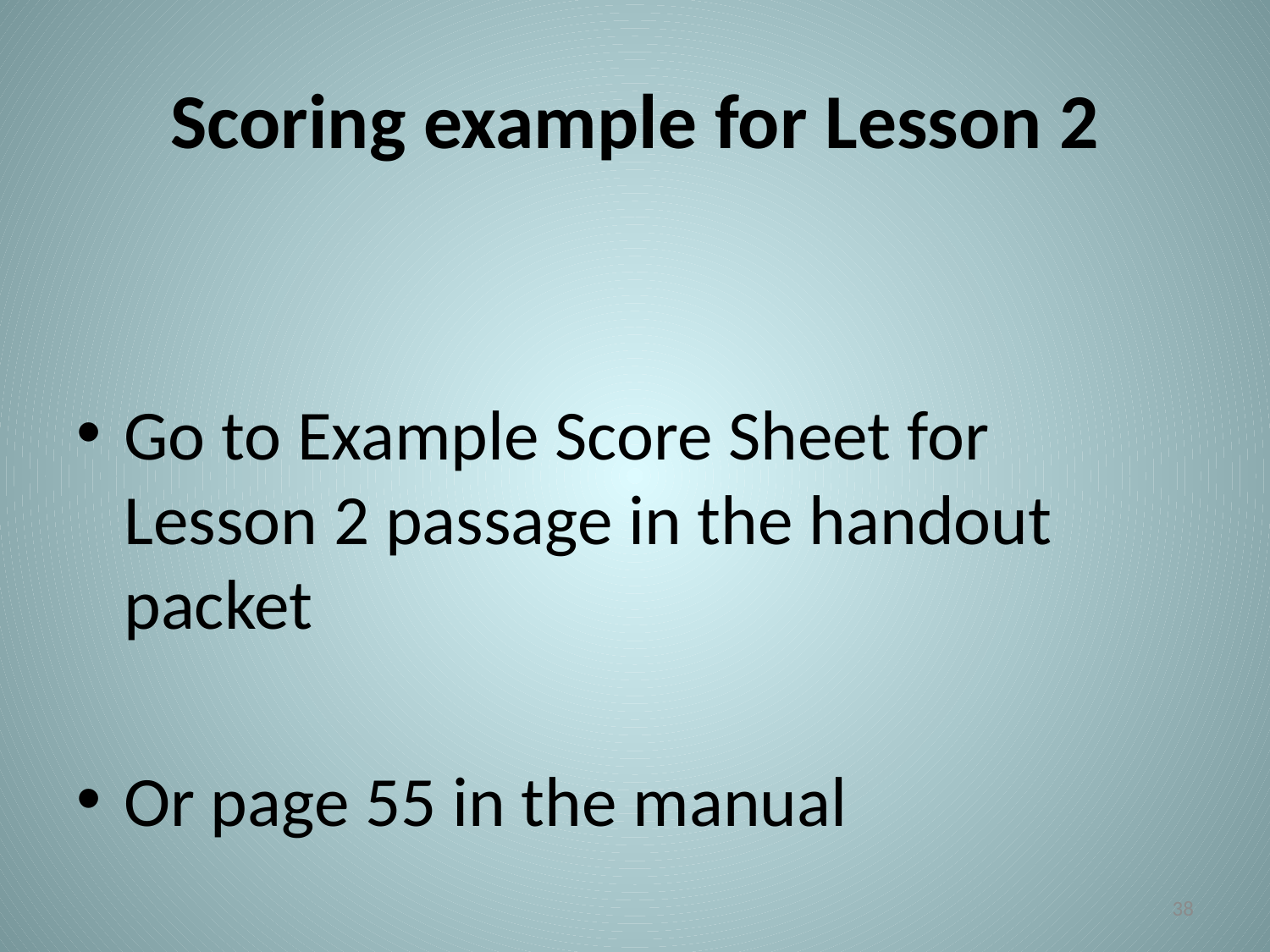

# Scoring example for Lesson 2

Go to Example Score Sheet for Lesson 2 passage in the handout packet

Or page 55 in the manual

38